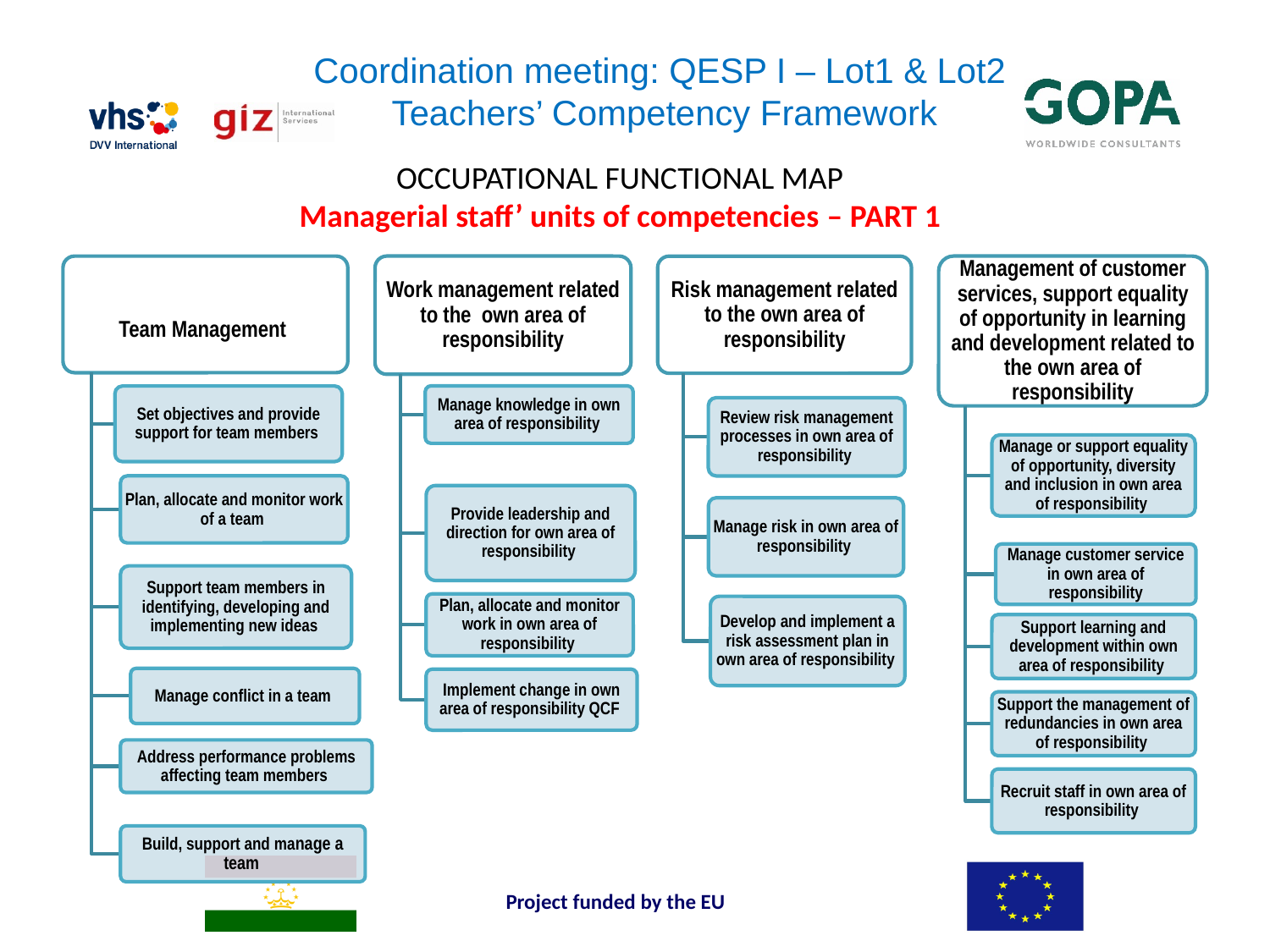

Coordination meeting: QESP I – Lot1 & Lot2
Teachers’ Competency Framework
OCCUPATIONAL FUNCTIONAL MAP
Managerial staff’ units of competencies – PART 1

Team Management
Set objectives and provide support for team members
Plan, allocate and monitor work of a team
Support team members in identifying, developing and implementing new ideas
Manage conflict in a team
Address performance problems affecting team members
Build, support and manage a team
Work management related to the  own area of responsibility
Manage knowledge in own area of responsibility
Provide leadership and direction for own area of responsibility
Plan, allocate and monitor work in own area of responsibility
Implement change in own area of responsibility QCF
Risk management related to the own area of responsibility
Review risk management processes in own area of responsibility
Manage risk in own area of responsibility
Develop and implement a risk assessment plan in own area of responsibility
Management of customer services, support equality of opportunity in learning and development related to the own area of responsibility
Manage or support equality of opportunity, diversity and inclusion in own area of responsibility
Manage customer service in own area of responsibility
Support learning and development within own area of responsibility
Support the management of redundancies in own area of responsibility
Recruit staff in own area of responsibility
Project funded by the EU